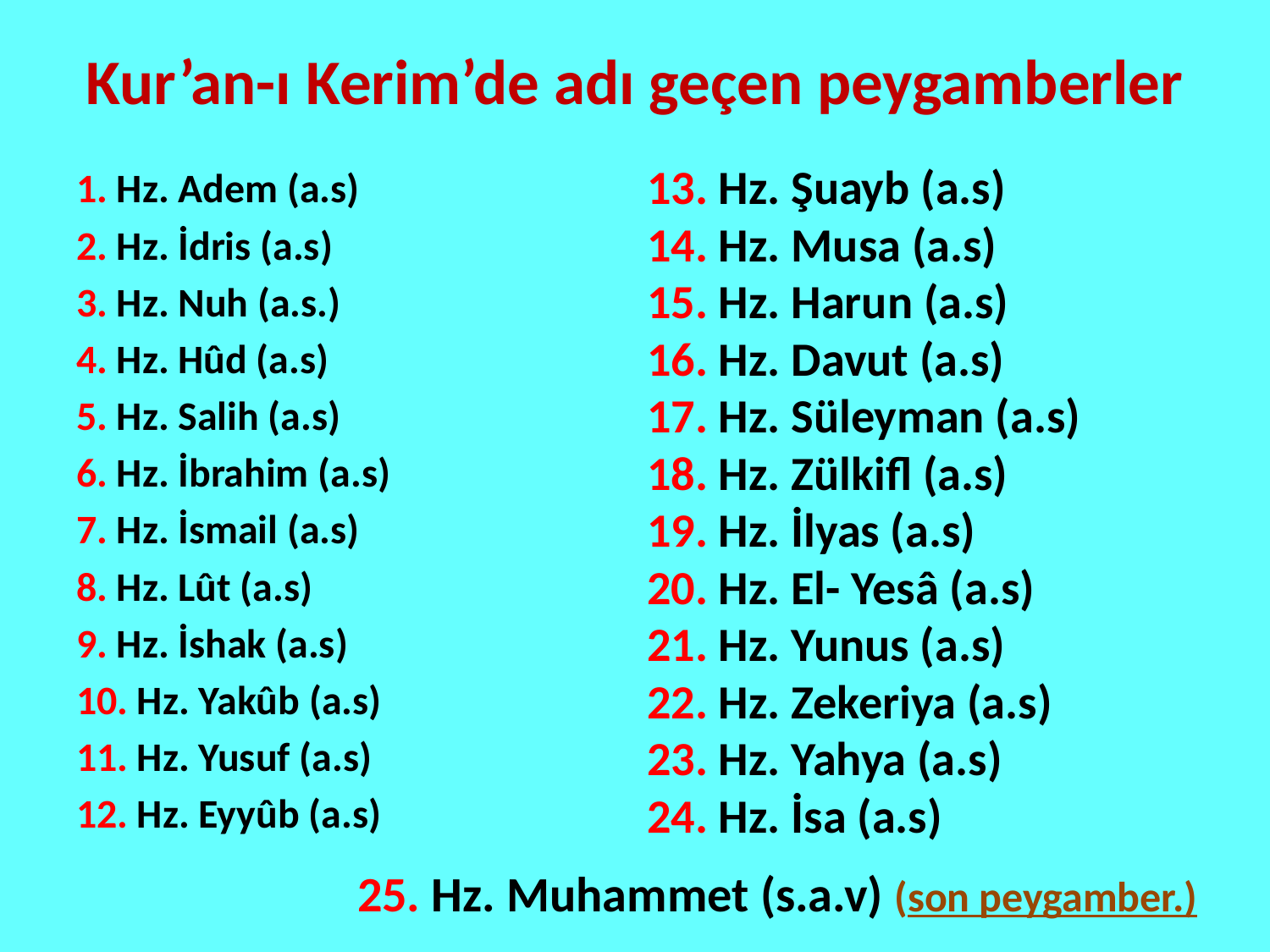

# Kur’an-ı Kerim’de adı geçen peygamberler
13. Hz. Şuayb (a.s)
14. Hz. Musa (a.s)
15. Hz. Harun (a.s)
16. Hz. Davut (a.s)
17. Hz. Süleyman (a.s)
18. Hz. Zülkifl (a.s)
19. Hz. İlyas (a.s)
20. Hz. El- Yesâ (a.s)
21. Hz. Yunus (a.s)
22. Hz. Zekeriya (a.s)
23. Hz. Yahya (a.s)
24. Hz. İsa (a.s)
1. Hz. Adem (a.s)
2. Hz. İdris (a.s)
3. Hz. Nuh (a.s.)
4. Hz. Hûd (a.s)
5. Hz. Salih (a.s)
6. Hz. İbrahim (a.s)
7. Hz. İsmail (a.s)
8. Hz. Lût (a.s)
9. Hz. İshak (a.s)
10. Hz. Yakûb (a.s)
11. Hz. Yusuf (a.s)
12. Hz. Eyyûb (a.s)

25. Hz. Muhammet (s.a.v) (son peygamber.)